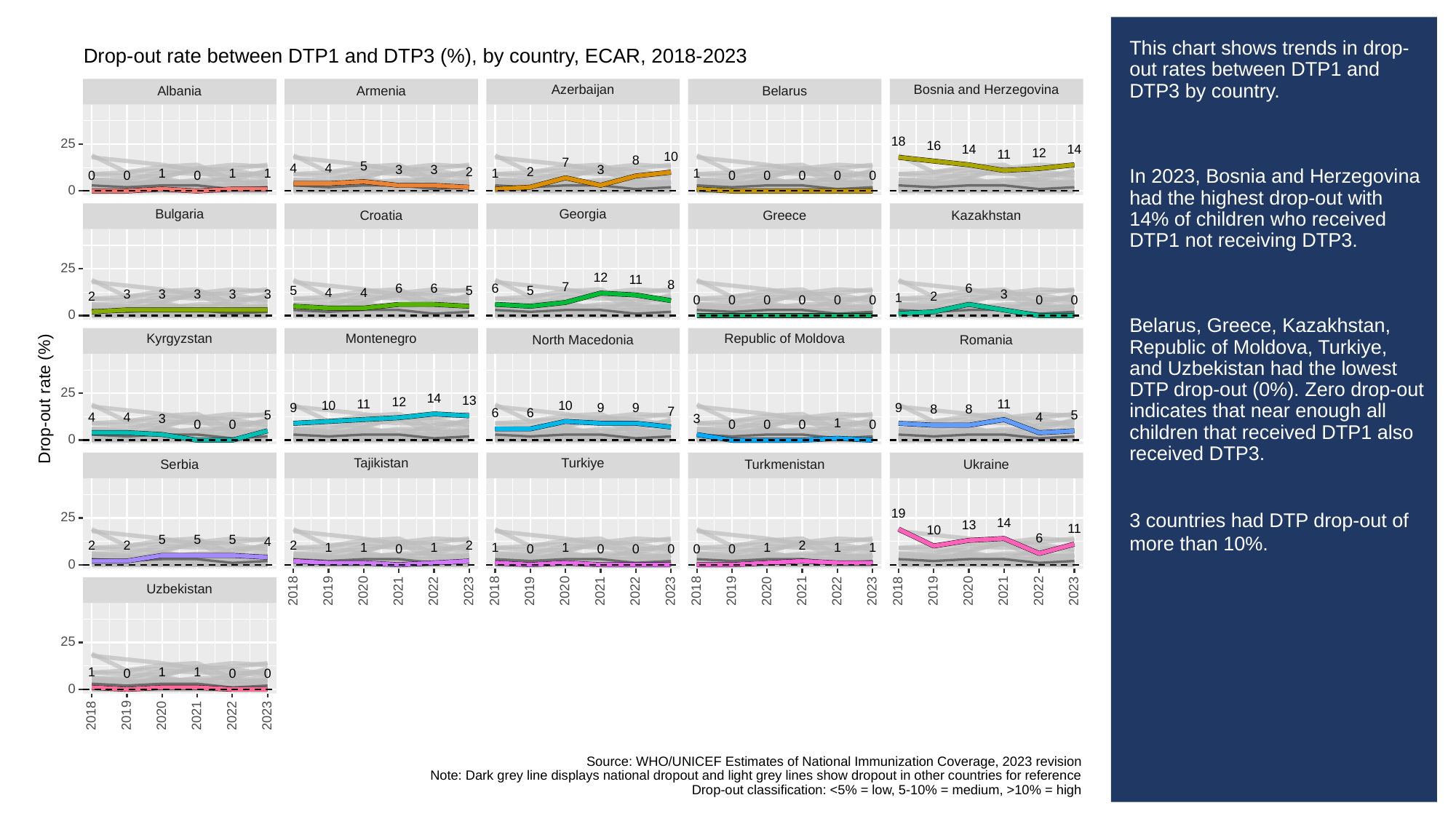

# This chart shows trends in drop-out rates between DTP1 and DTP3 by country.

In 2023, Bosnia and Herzegovina had the highest drop-out with 14% of children who received DTP1 not receiving DTP3.

Belarus, Greece, Kazakhstan, Republic of Moldova, Turkiye, and Uzbekistan had the lowest DTP drop-out (0%). Zero drop-out indicates that near enough all children that received DTP1 also received DTP3.

3 countries had DTP drop-out of more than 10%.

Drop-out rate between DTP1 and DTP3 (%), by country, ECAR, 2018-2023

Azerbaijan
Bosnia and Herzegovina
Albania
Armenia
Belarus

18
25
16

14
14
12
11
10

8

7
5
4
4

3
3
3

2
2

1
1
1
1
1

0
0
0
0
0
0
0
0

0

Georgia
Bulgaria
Croatia
Greece
Kazakhstan

25

12
11

8

7
6
6
6
6
5
5
5
4
4

3
3
3
3
3
3

2
2

1

0
0
0
0
0
0
0
0

0

Republic of Moldova
Kyrgyzstan
Montenegro
North Macedonia
Romania

25
Drop-out rate (%)

14
13
12
11
11
10
10
9
9
9
9

8
8

7
6
6
5
5
4
4
4

3
3

1

0
0
0
0
0
0

0

Tajikistan
Turkiye
Serbia
Ukraine
Turkmenistan

19
25

14
13
11
10

6
5
5
5
4

2
2
2
2
2

1
1
1
1
1
1
1
1

0
0
0
0
0
0
0

0

Uzbekistan
2023
2023
2023
2023
2018
2019
2020
2021
2022
2018
2019
2020
2021
2022
2018
2019
2020
2021
2022
2018
2019
2020
2021
2022

25

1
1
1

0
0
0

0

2023
2018
2019
2020
2021
2022
Source: WHO/UNICEF Estimates of National Immunization Coverage, 2023 revision
Note: Dark grey line displays national dropout and light grey lines show dropout in other countries for reference
Drop-out classification: <5% = low, 5-10% = medium, >10% = high